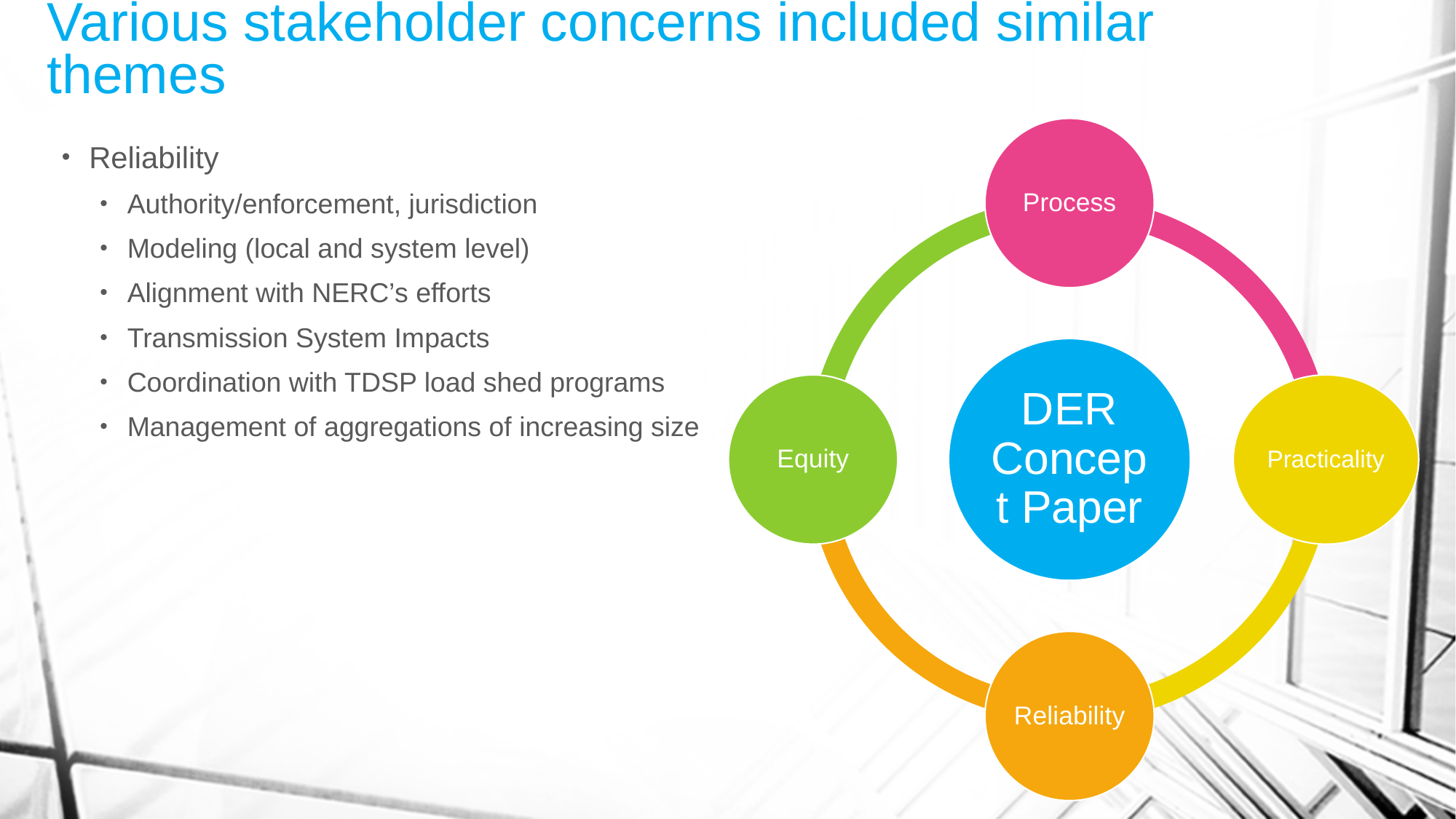

# Various stakeholder concerns included similar themes
DER Concept Paper
Process
Practicality
Reliability
Equity
Reliability
Authority/enforcement, jurisdiction
Modeling (local and system level)
Alignment with NERC’s efforts
Transmission System Impacts
Coordination with TDSP load shed programs
Management of aggregations of increasing size